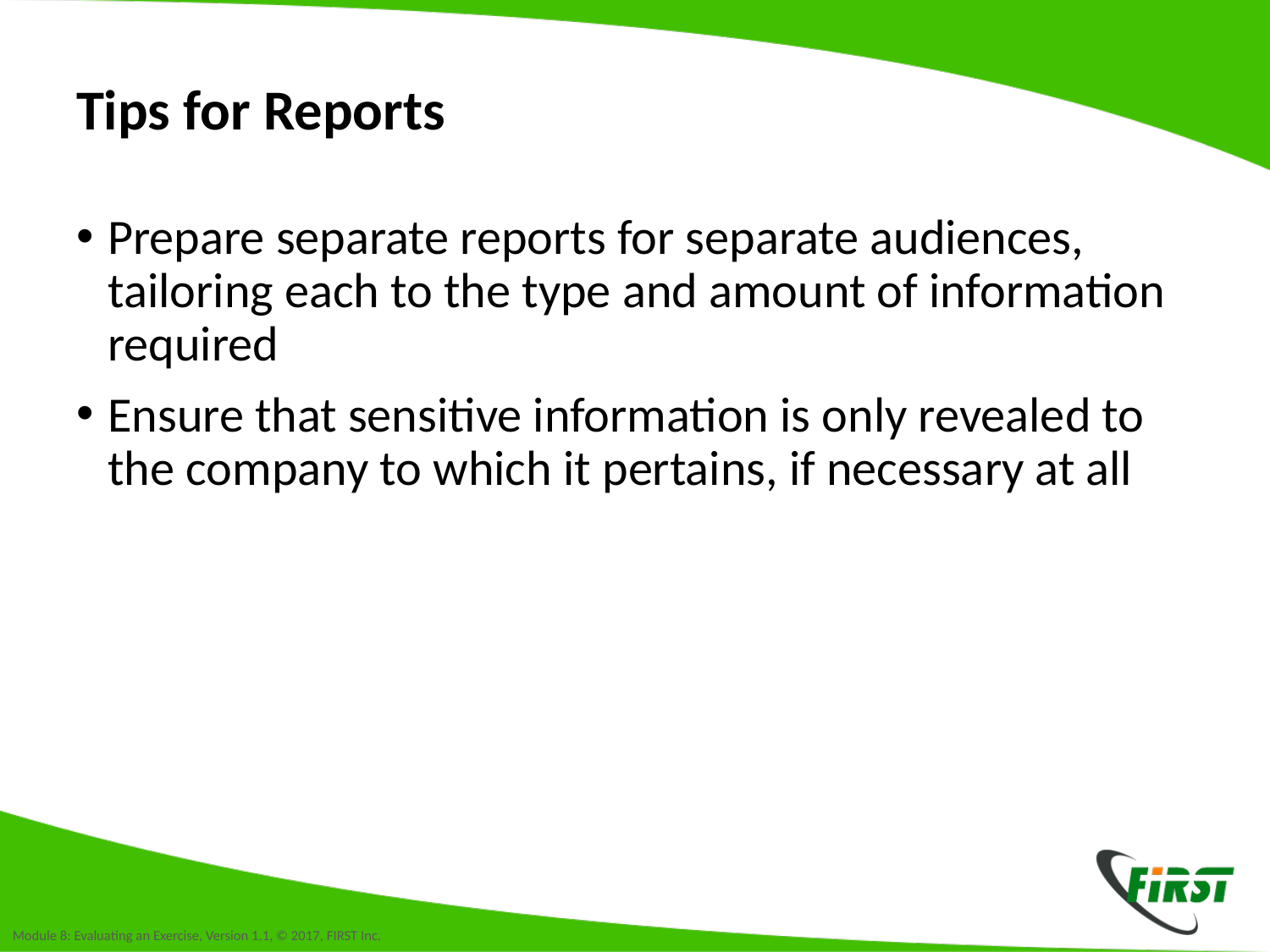

# Tips for Reports
Prepare separate reports for separate audiences, tailoring each to the type and amount of information required
Ensure that sensitive information is only revealed to the company to which it pertains, if necessary at all